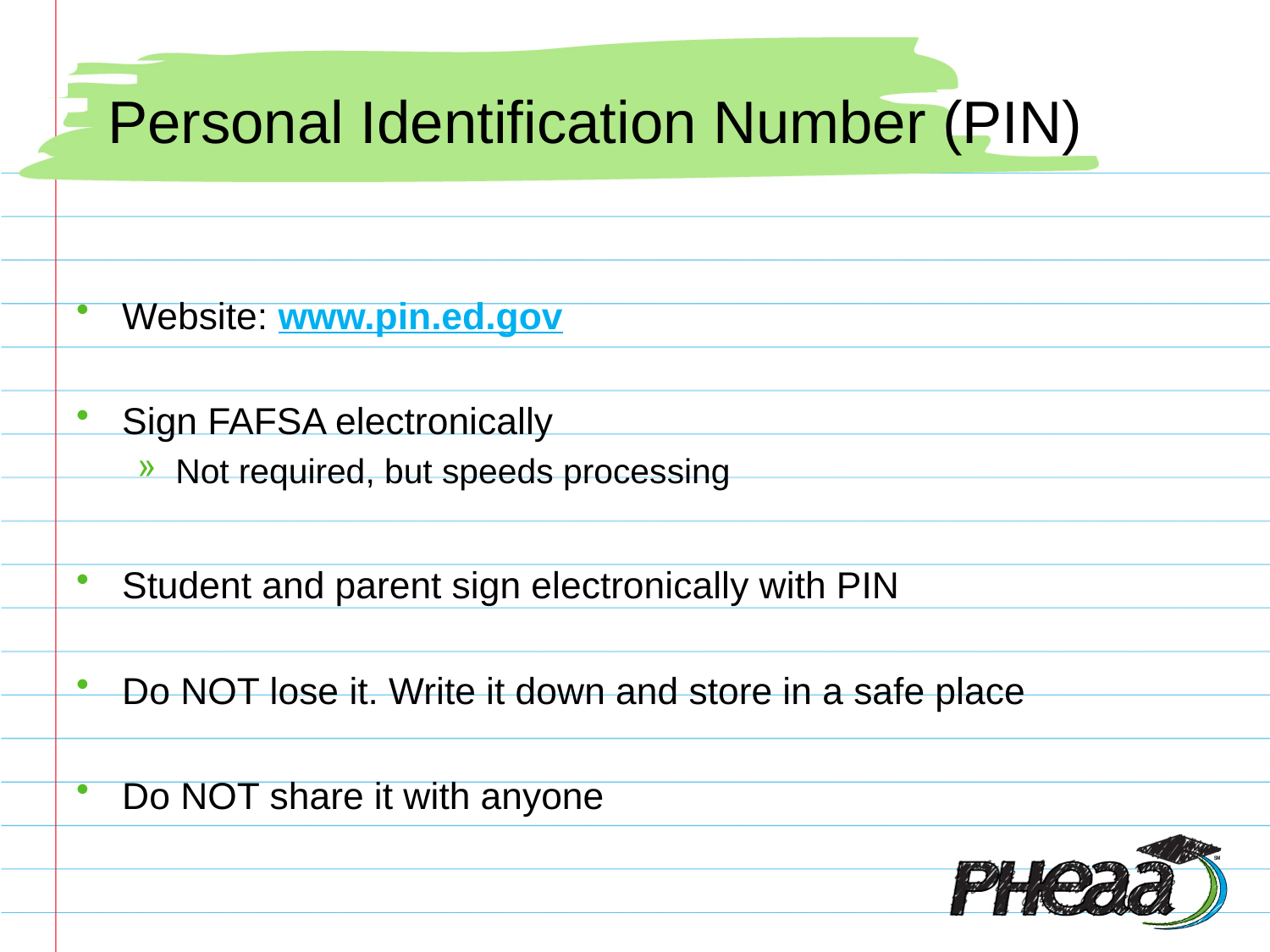

# Personal Identification Number (PIN)

Website: www.pin.ed.gov

Sign FAFSA electronically
Not required, but speeds processing

Student and parent sign electronically with PIN

Do NOT lose it. Write it down and store in a safe place

Do NOT share it with anyone